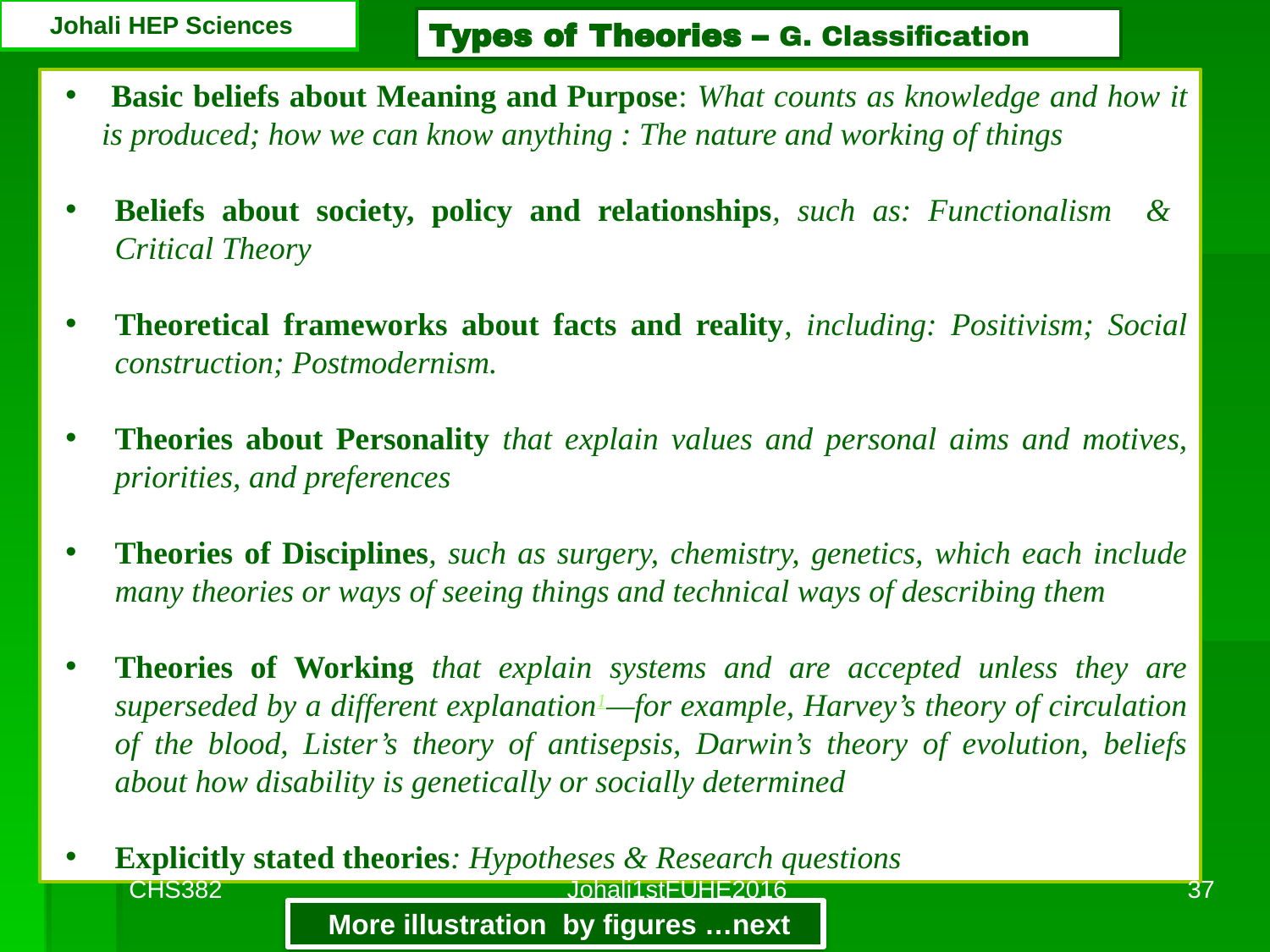

Johali HEP Sciences
Types of Theories – G. Classification
 Basic beliefs about Meaning and Purpose: What counts as knowledge and how it is produced; how we can know anything : The nature and working of things

Beliefs about society, policy and relationships, such as: Functionalism  &  Critical Theory

Theoretical frameworks about facts and reality, including: Positivism; Social construction; Postmodernism.

Theories about Personality that explain values and personal aims and motives, priorities, and preferences

Theories of Disciplines, such as surgery, chemistry, genetics, which each include many theories or ways of seeing things and technical ways of describing them

Theories of Working that explain systems and are accepted unless they are superseded by a different explanation1—for example, Harvey’s theory of circulation of the blood, Lister’s theory of antisepsis, Darwin’s theory of evolution, beliefs about how disability is genetically or socially determined

Explicitly stated theories: Hypotheses & Research questions
CHS382
Johali1stFUHE2016
37
More illustration  by figures …next